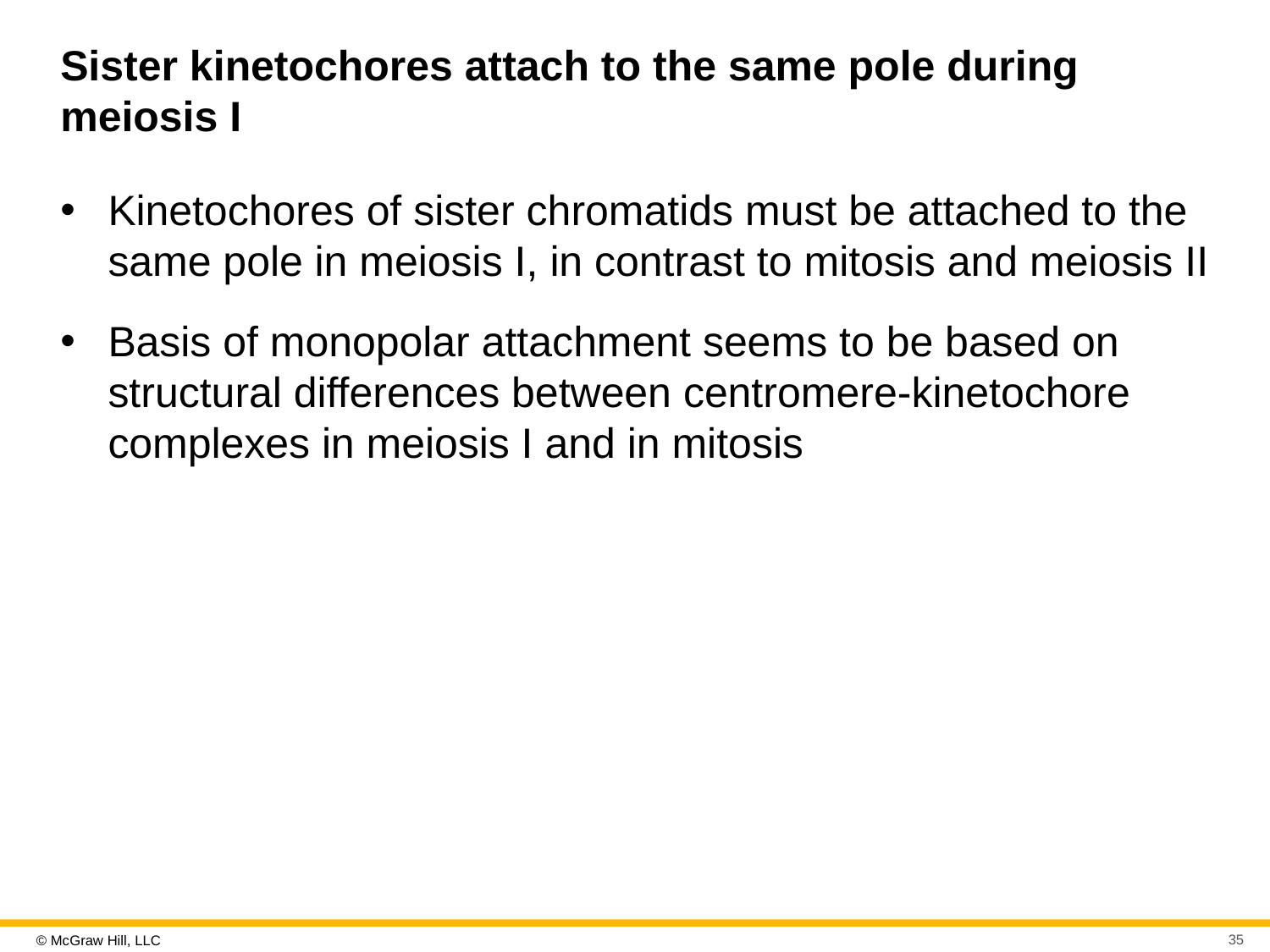

# Sister kinetochores attach to the same pole during meiosis I
Kinetochores of sister chromatids must be attached to the same pole in meiosis I, in contrast to mitosis and meiosis II
Basis of monopolar attachment seems to be based on structural differences between centromere-kinetochore complexes in meiosis I and in mitosis
35